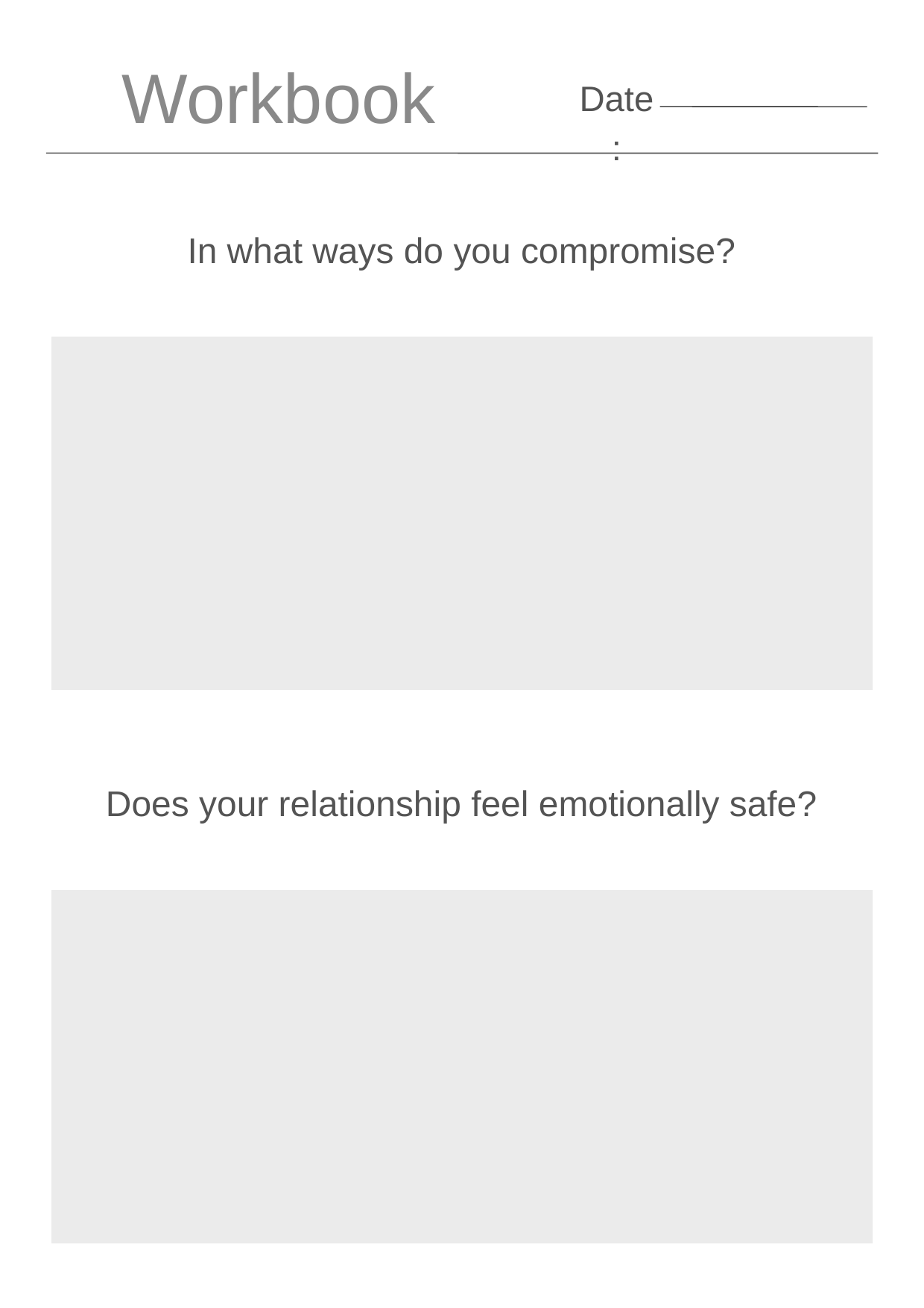

Workbook
Date:

In what ways do you compromise?

Does your relationship feel emotionally safe?